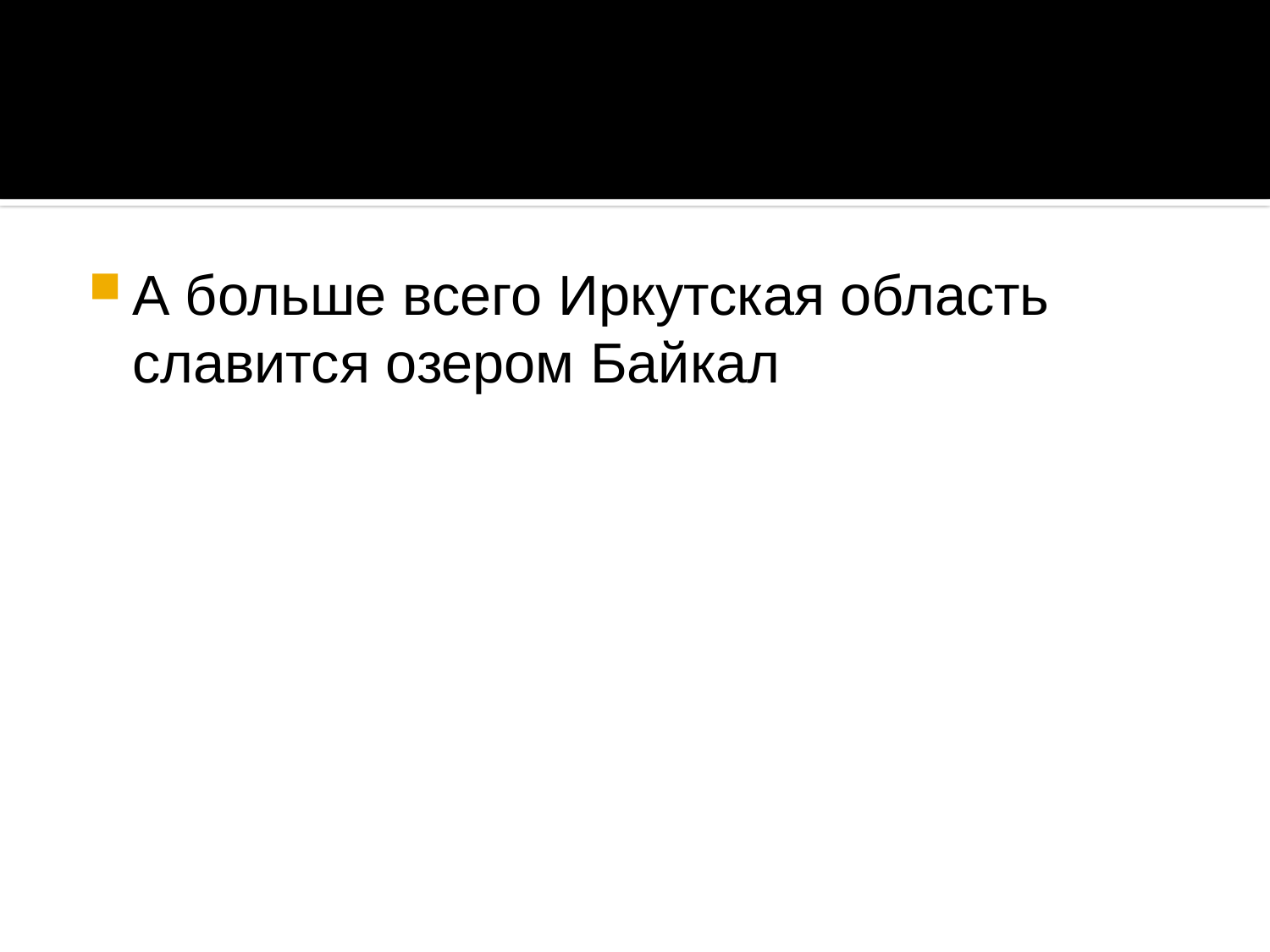

#
А больше всего Иркутская область  славится озером Байкал